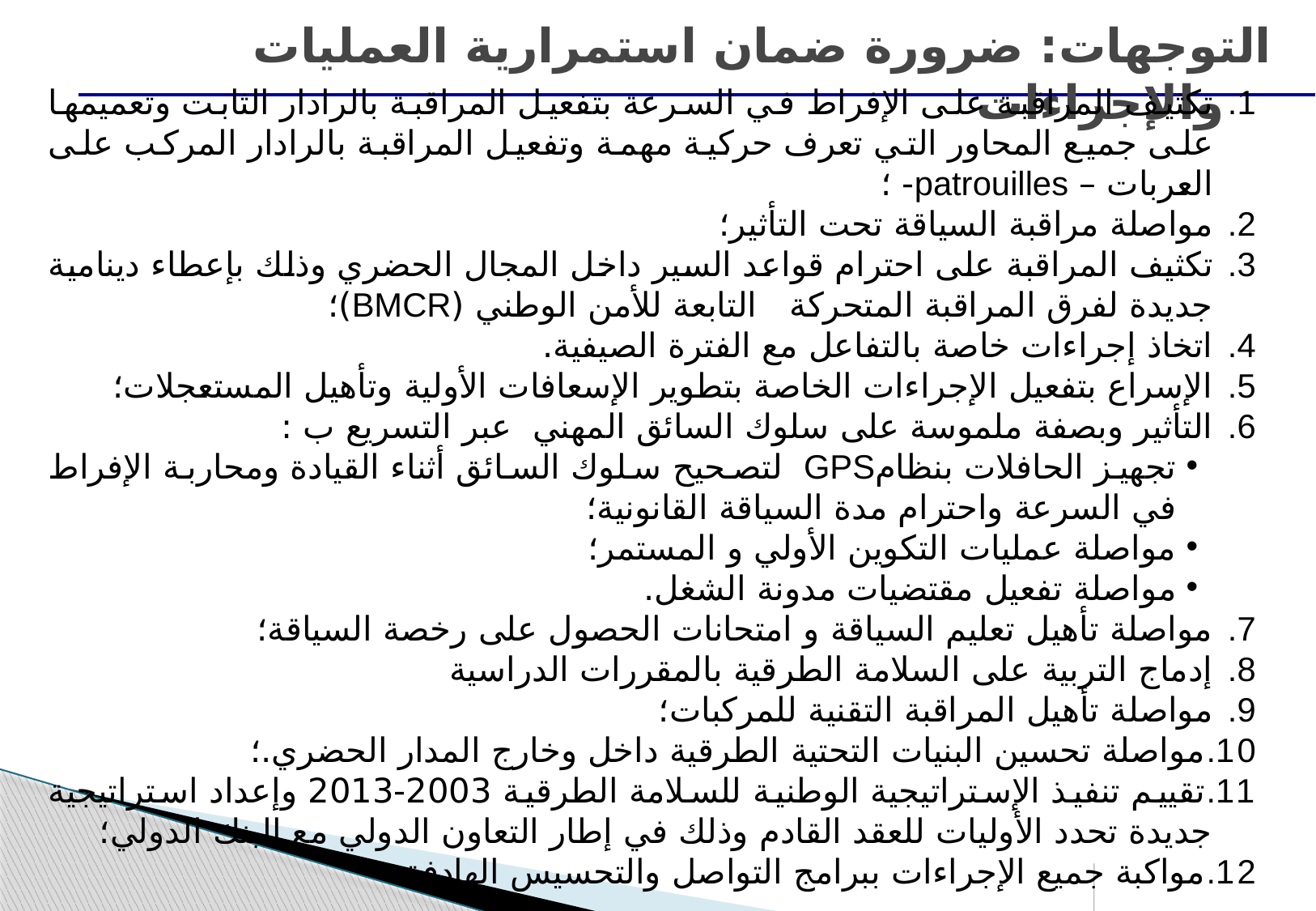

التوجهات: ضرورة ضمان استمرارية العمليات والإجراءات

تكثيف المراقبة على الإفراط في السرعة بتفعيل المراقبة بالرادار الثابت وتعميمها على جميع المحاور التي تعرف حركية مهمة وتفعيل المراقبة بالرادار المركب على العربات – patrouilles- ؛
مواصلة مراقبة السياقة تحت التأثير؛
تكثيف المراقبة على احترام قواعد السير داخل المجال الحضري وذلك بإعطاء دينامية جديدة لفرق المراقبة المتحركة   التابعة للأمن الوطني (BMCR)؛
اتخاذ إجراءات خاصة بالتفاعل مع الفترة الصيفية.
الإسراع بتفعيل الإجراءات الخاصة بتطوير الإسعافات الأولية وتأهيل المستعجلات؛
التأثير وبصفة ملموسة على سلوك السائق المهني  عبر التسريع ب :
تجهيز الحافلات بنظامGPS  لتصحيح سلوك السائق أثناء القيادة ومحاربة الإفراط في السرعة واحترام مدة السياقة القانونية؛
مواصلة عمليات التكوين الأولي و المستمر؛
مواصلة تفعيل مقتضيات مدونة الشغل.
مواصلة تأهيل تعليم السياقة و امتحانات الحصول على رخصة السياقة؛
إدماج التربية على السلامة الطرقية بالمقررات الدراسية
مواصلة تأهيل المراقبة التقنية للمركبات؛
مواصلة تحسين البنيات التحتية الطرقية داخل وخارج المدار الحضري.؛
تقييم تنفيذ الإستراتيجية الوطنية للسلامة الطرقية 2003-2013 وإعداد استراتيجية جديدة تحدد الأوليات للعقد القادم وذلك في إطار التعاون الدولي مع البنك الدولي؛
مواكبة جميع الإجراءات ببرامج التواصل والتحسيس الهادفة.